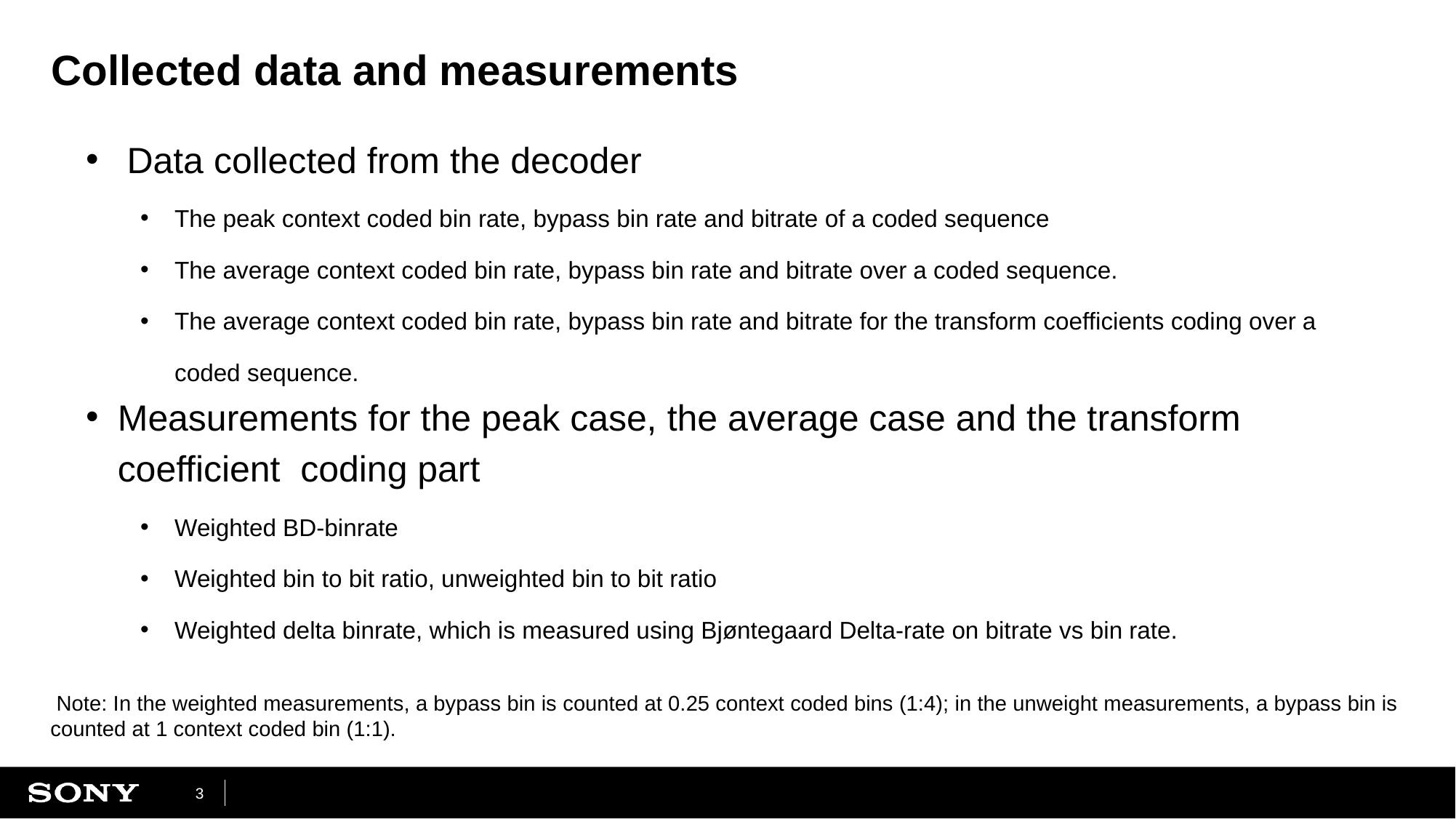

# Collected data and measurements
Data collected from the decoder
The peak context coded bin rate, bypass bin rate and bitrate of a coded sequence
The average context coded bin rate, bypass bin rate and bitrate over a coded sequence.
The average context coded bin rate, bypass bin rate and bitrate for the transform coefficients coding over a coded sequence.
Measurements for the peak case, the average case and the transform coefficient  coding part
Weighted BD-binrate
Weighted bin to bit ratio, unweighted bin to bit ratio
Weighted delta binrate, which is measured using Bjøntegaard Delta-rate on bitrate vs bin rate.
 Note: In the weighted measurements, a bypass bin is counted at 0.25 context coded bins (1:4); in the unweight measurements, a bypass bin is counted at 1 context coded bin (1:1).